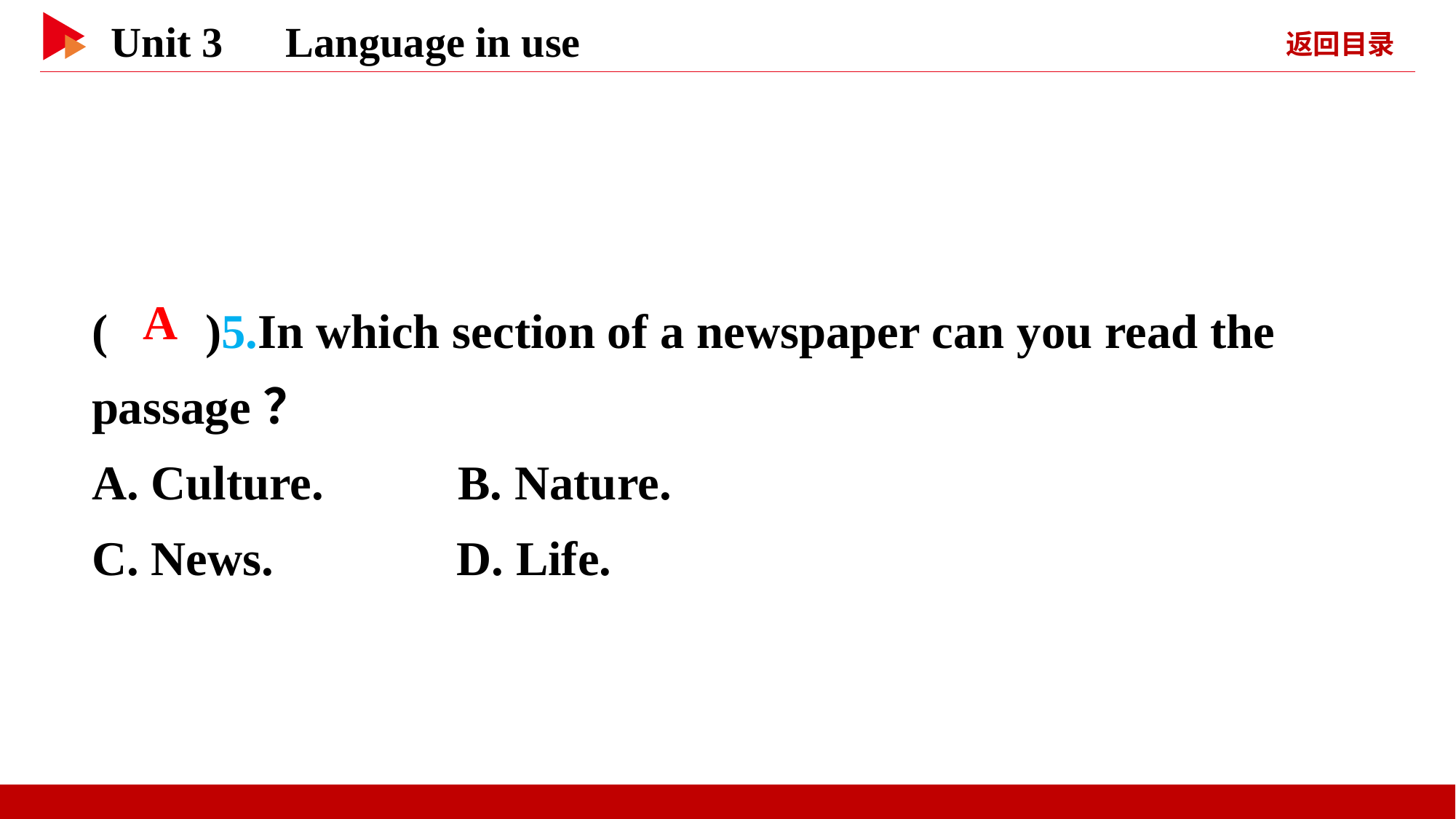

(        )5.In which section of a newspaper can you read the passage？
A. Culture.           B. Nature.
C. News.               D. Life.
   A